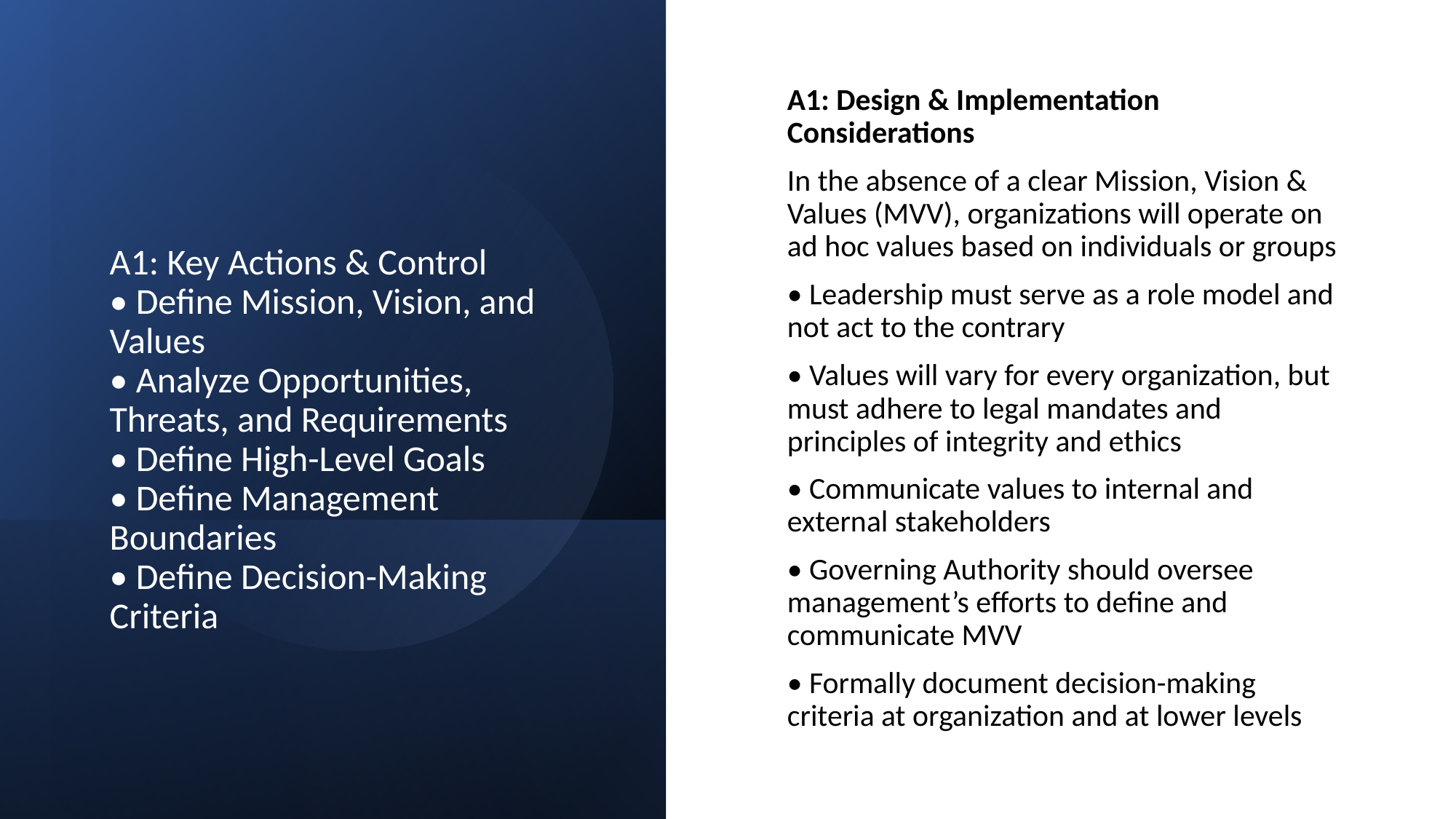

# A1: Key Actions & Control • Define Mission, Vision, and Values • Analyze Opportunities, Threats, and Requirements • Define High-Level Goals • Define Management Boundaries • Define Decision-Making Criteria

A1: Design & Implementation Considerations
In the absence of a clear Mission, Vision & Values (MVV), organizations will operate on ad hoc values based on individuals or groups
• Leadership must serve as a role model and not act to the contrary
• Values will vary for every organization, but must adhere to legal mandates and principles of integrity and ethics
• Communicate values to internal and external stakeholders
• Governing Authority should oversee management’s efforts to define and communicate MVV
• Formally document decision-making criteria at organization and at lower levels